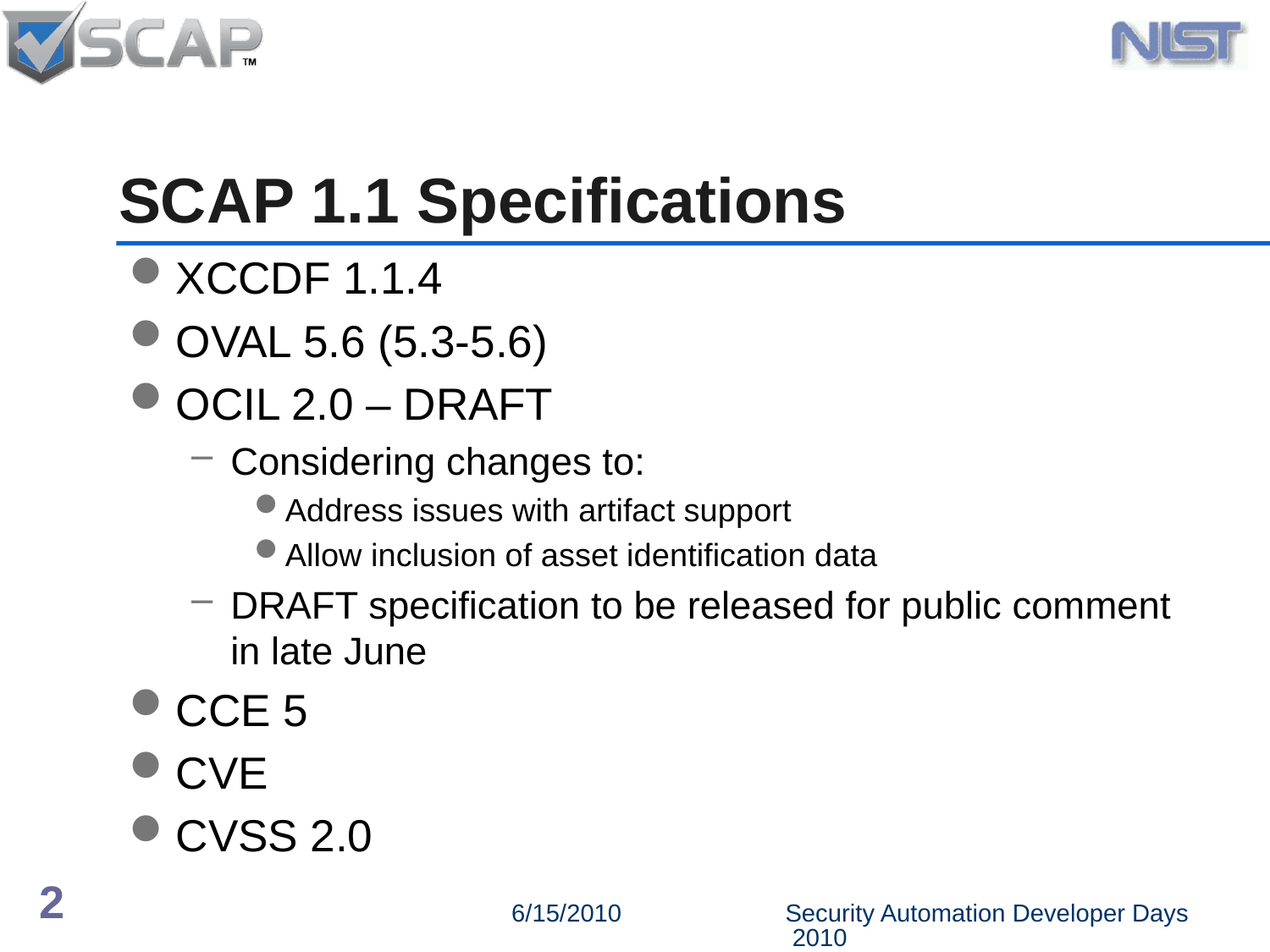

# SCAP 1.1 Specifications
XCCDF 1.1.4
OVAL 5.6 (5.3-5.6)
OCIL 2.0 – DRAFT
Considering changes to:
Address issues with artifact support
Allow inclusion of asset identification data
DRAFT specification to be released for public comment in late June
CCE 5
CVE
CVSS 2.0

2
6/15/2010
Security Automation Developer Days 2010